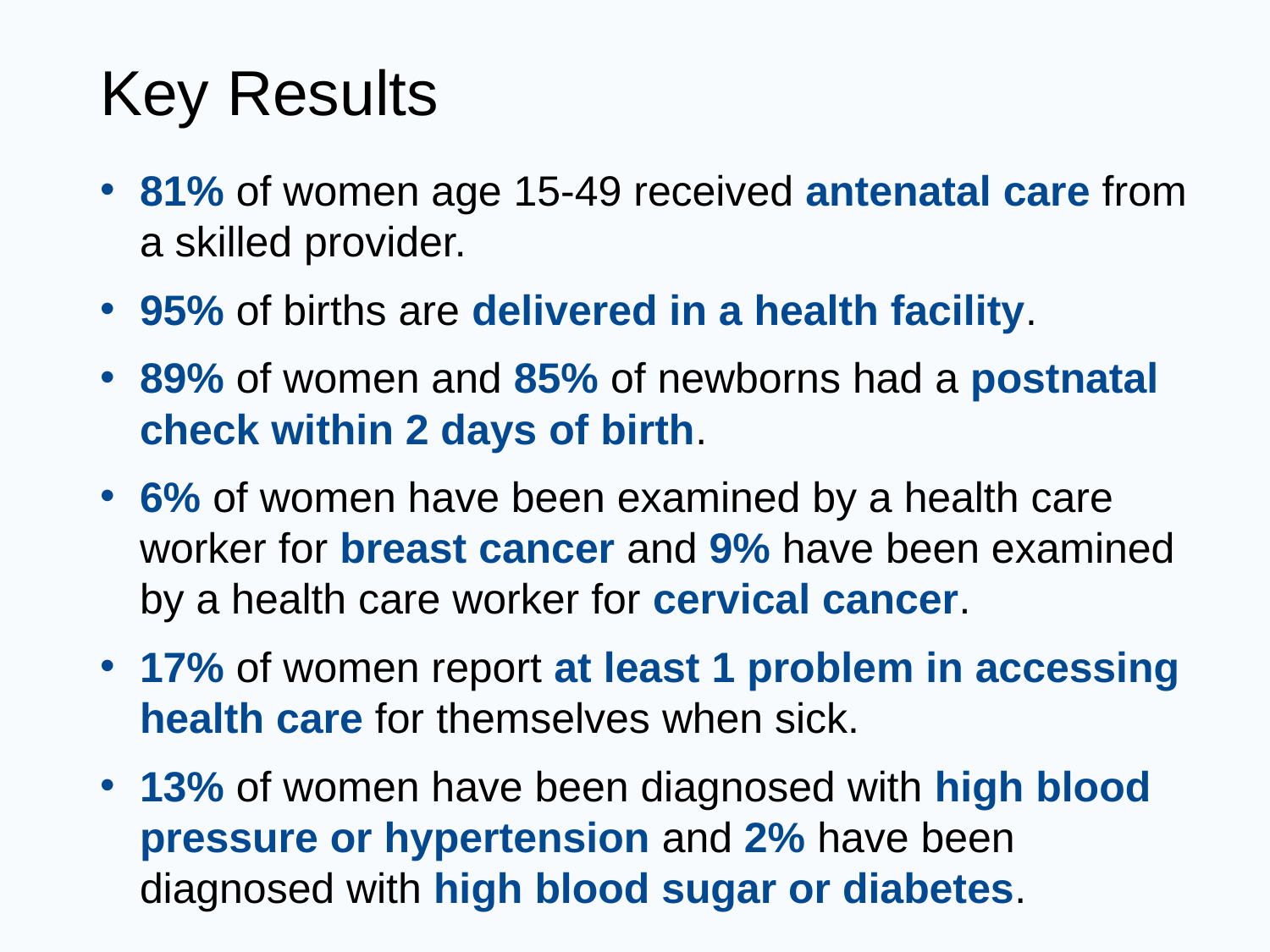

# Key Results
81% of women age 15-49 received antenatal care from a skilled provider.
95% of births are delivered in a health facility.
89% of women and 85% of newborns had a postnatal check within 2 days of birth.
6% of women have been examined by a health care worker for breast cancer and 9% have been examined by a health care worker for cervical cancer.
17% of women report at least 1 problem in accessing health care for themselves when sick.
13% of women have been diagnosed with high blood pressure or hypertension and 2% have been diagnosed with high blood sugar or diabetes.